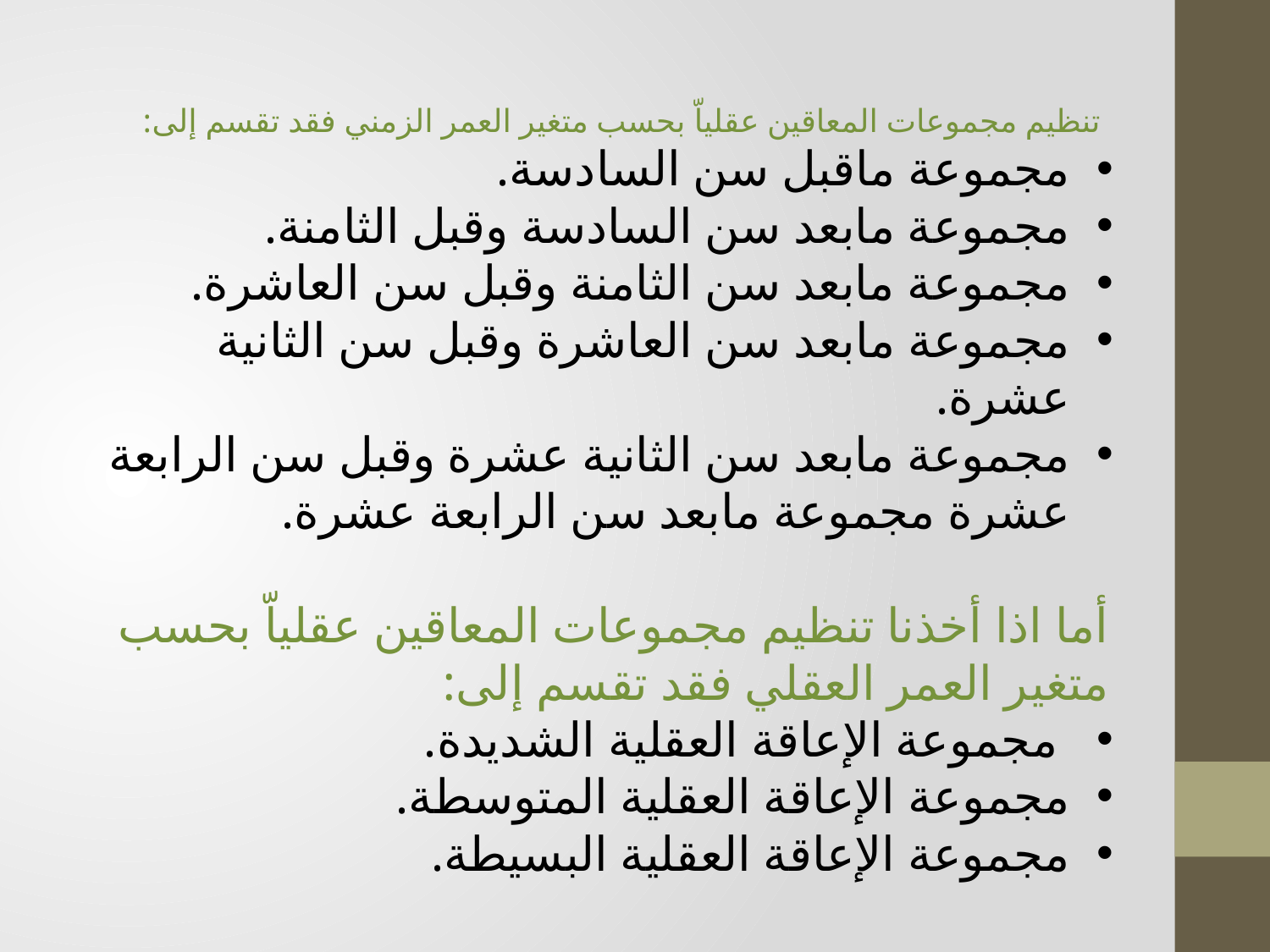

تنظيم مجموعات المعاقين عقلياّ بحسب متغير العمر الزمني فقد تقسم إلى:
مجموعة ماقبل سن السادسة.
مجموعة مابعد سن السادسة وقبل الثامنة.
مجموعة مابعد سن الثامنة وقبل سن العاشرة.
مجموعة مابعد سن العاشرة وقبل سن الثانية عشرة.
مجموعة مابعد سن الثانية عشرة وقبل سن الرابعة عشرة مجموعة مابعد سن الرابعة عشرة.

أما اذا أخذنا تنظيم مجموعات المعاقين عقلياّ بحسب متغير العمر العقلي فقد تقسم إلى:
 مجموعة الإعاقة العقلية الشديدة.
مجموعة الإعاقة العقلية المتوسطة.
مجموعة الإعاقة العقلية البسيطة.